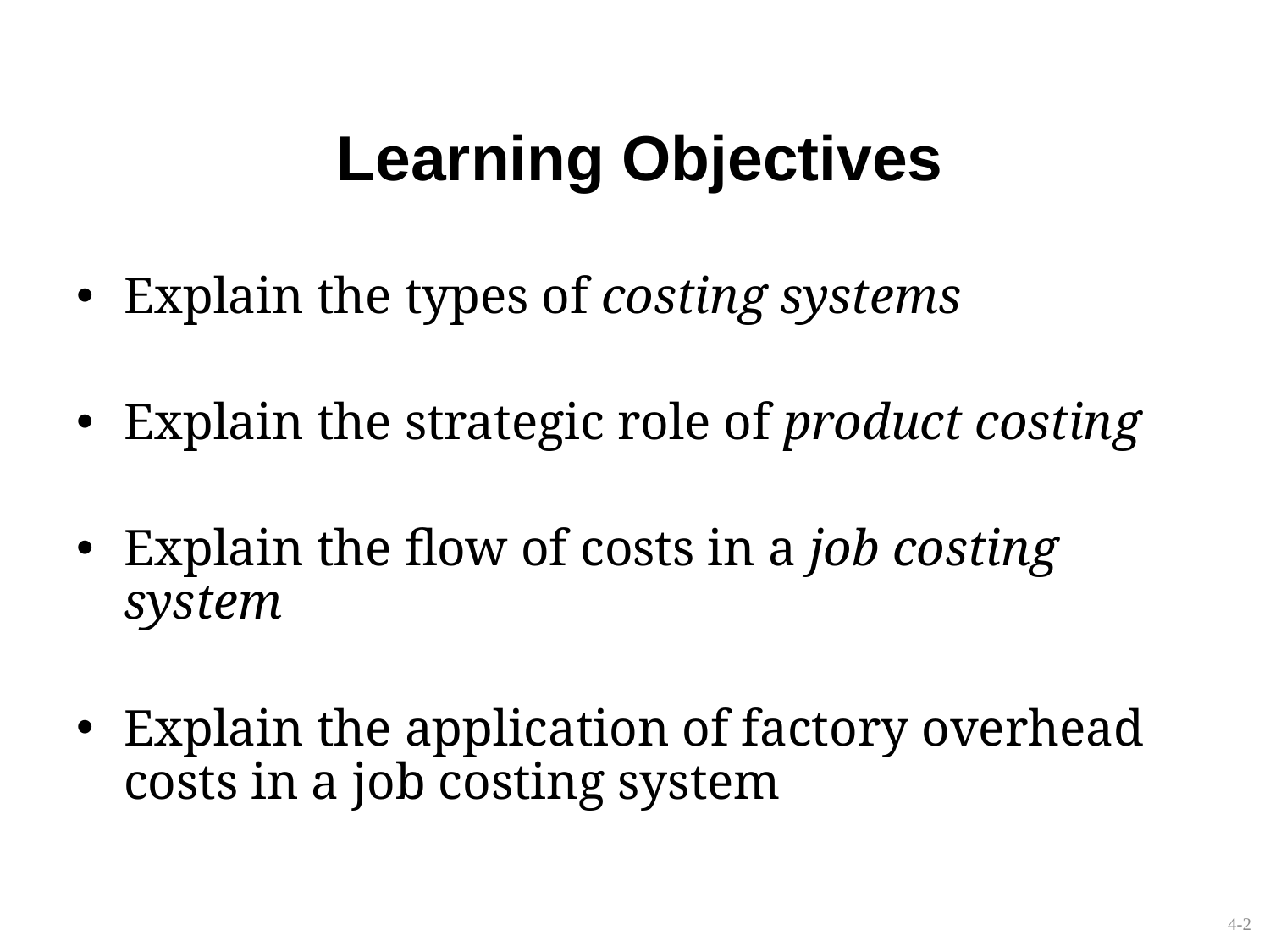

Learning Objectives
Explain the types of costing systems

Explain the strategic role of product costing

Explain the flow of costs in a job costing system

Explain the application of factory overhead costs in a job costing system
4-2